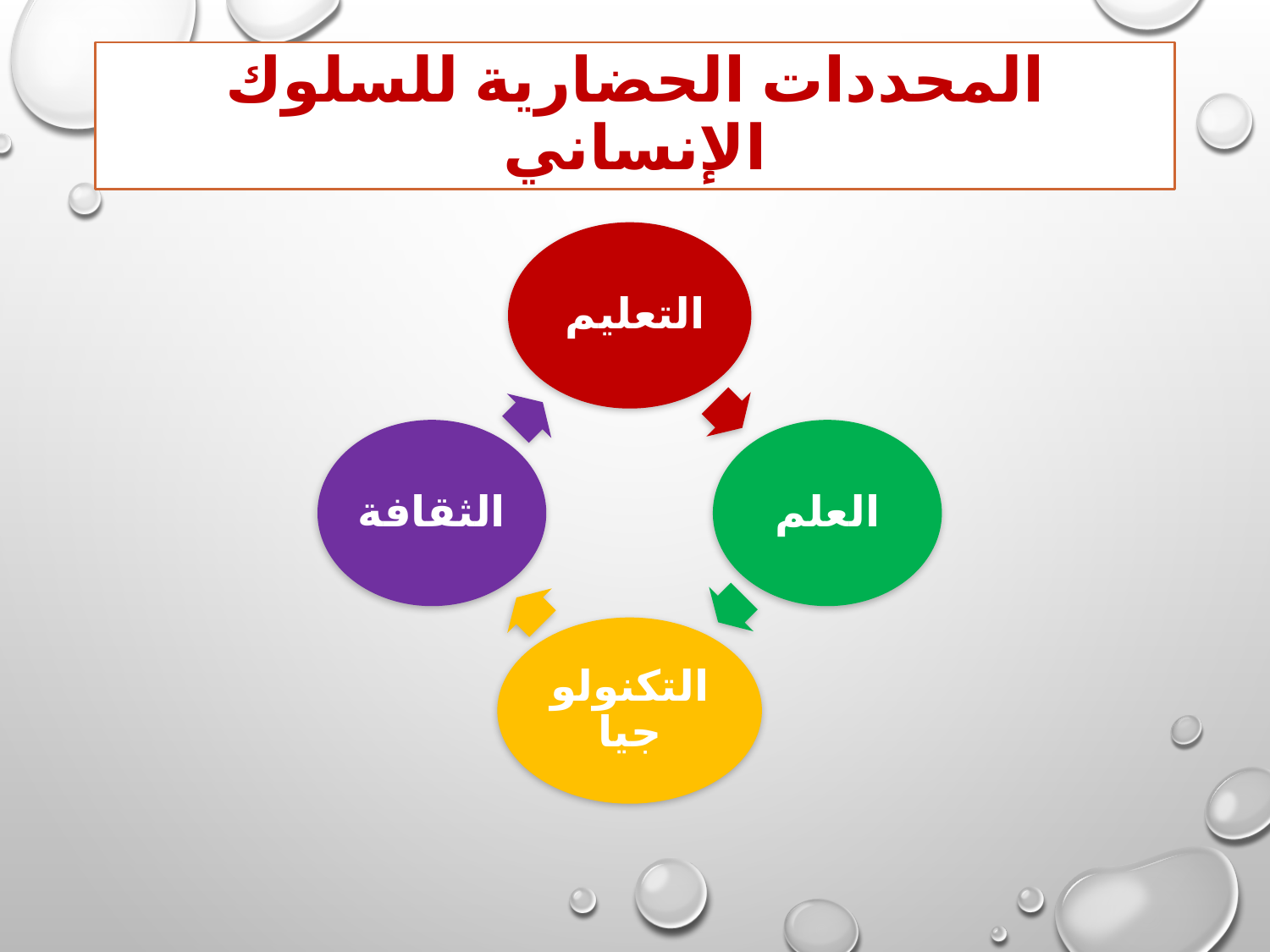

# المحددات الحضارية للسلوك الإنساني
التعليم

العلم

التكنولوجيا

الثقافة